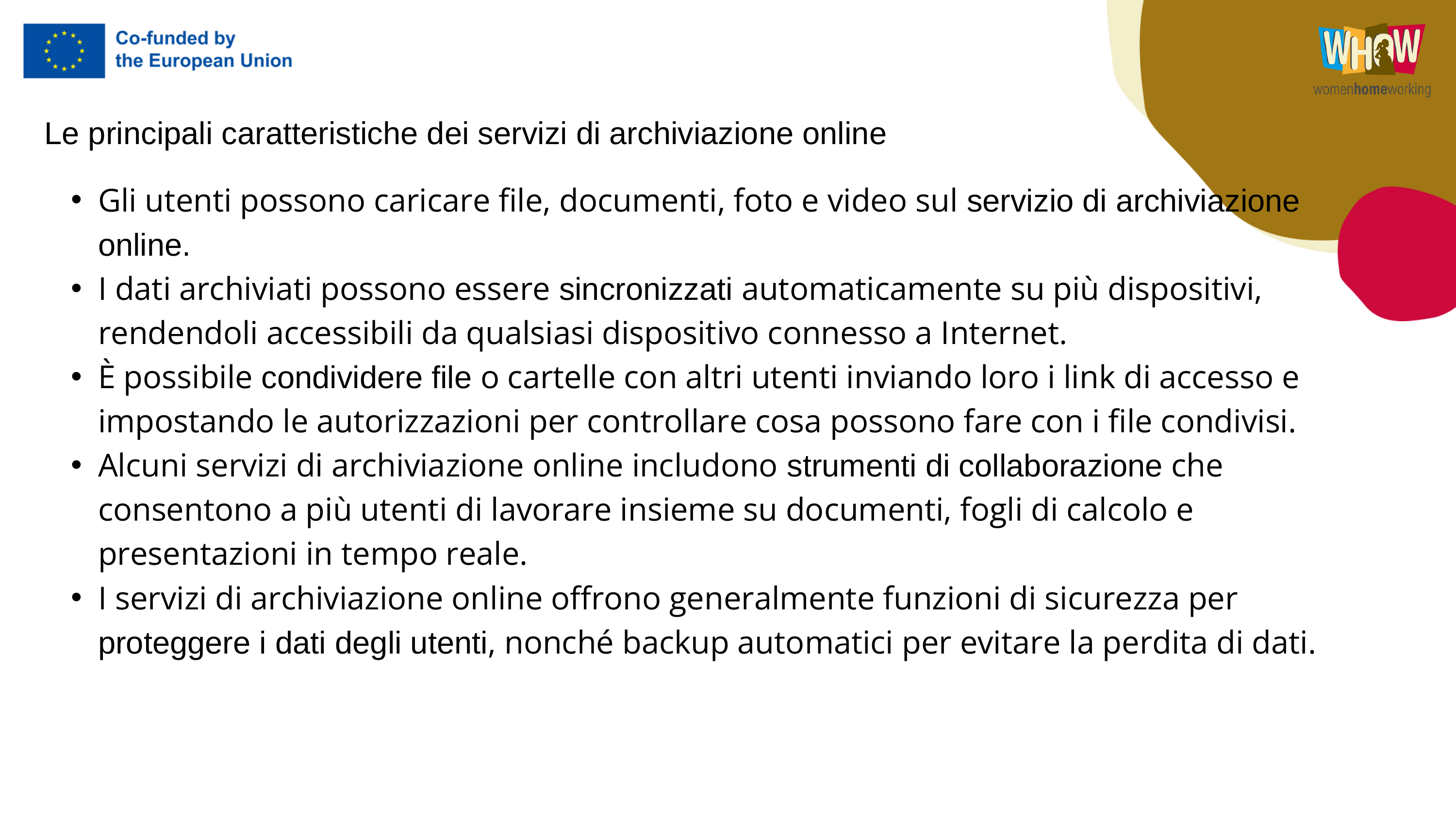

Le principali caratteristiche dei servizi di archiviazione online
Gli utenti possono caricare file, documenti, foto e video sul servizio di archiviazione online.
I dati archiviati possono essere sincronizzati automaticamente su più dispositivi, rendendoli accessibili da qualsiasi dispositivo connesso a Internet.
È possibile condividere file o cartelle con altri utenti inviando loro i link di accesso e impostando le autorizzazioni per controllare cosa possono fare con i file condivisi.
Alcuni servizi di archiviazione online includono strumenti di collaborazione che consentono a più utenti di lavorare insieme su documenti, fogli di calcolo e presentazioni in tempo reale.
I servizi di archiviazione online offrono generalmente funzioni di sicurezza per proteggere i dati degli utenti, nonché backup automatici per evitare la perdita di dati.